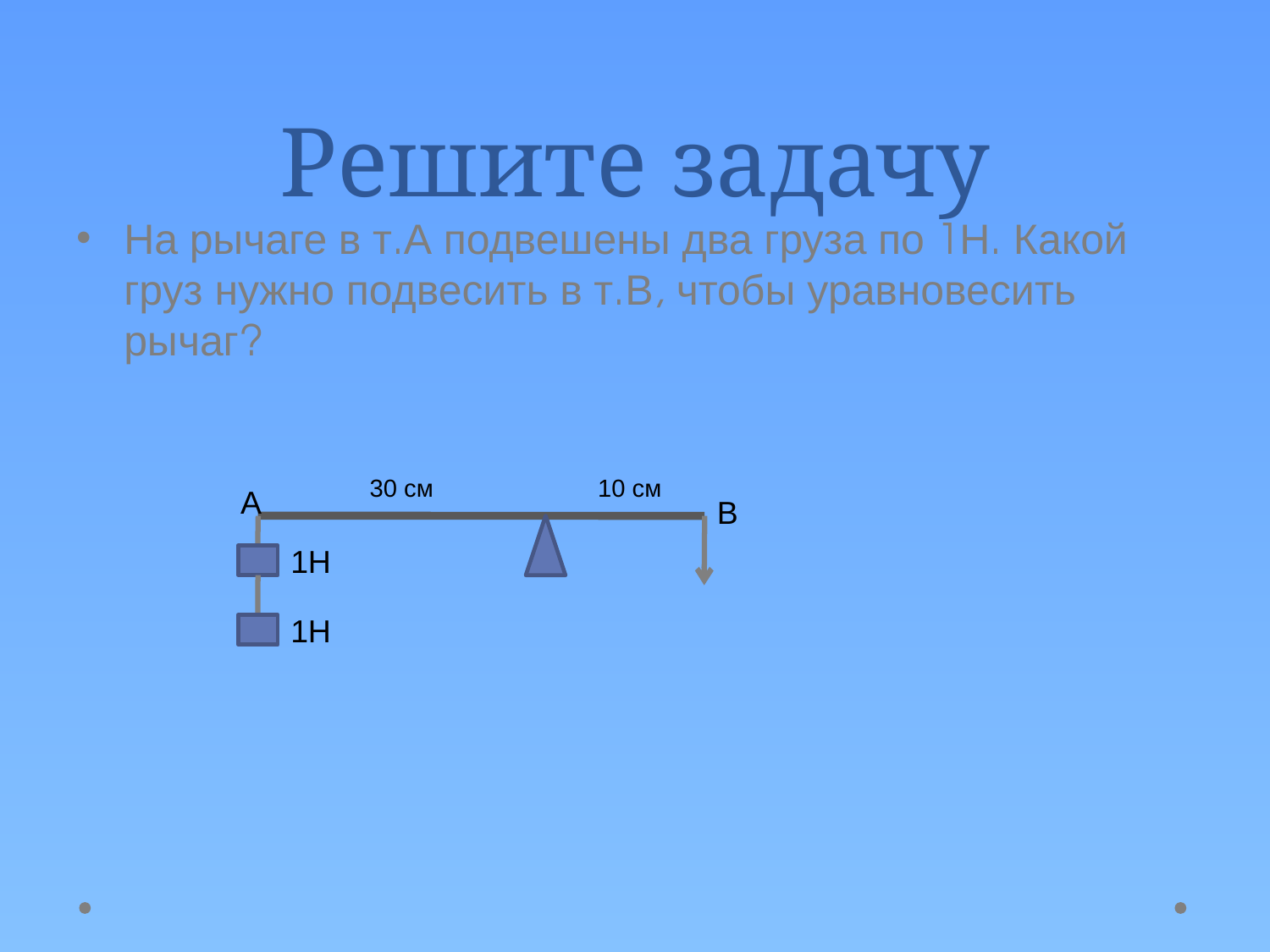

# Решите задачу
На рычаге в т.А подвешены два груза по 1Н. Какой груз нужно подвесить в т.В, чтобы уравновесить рычаг?
30 см
10 см
А
В

1Н

1Н